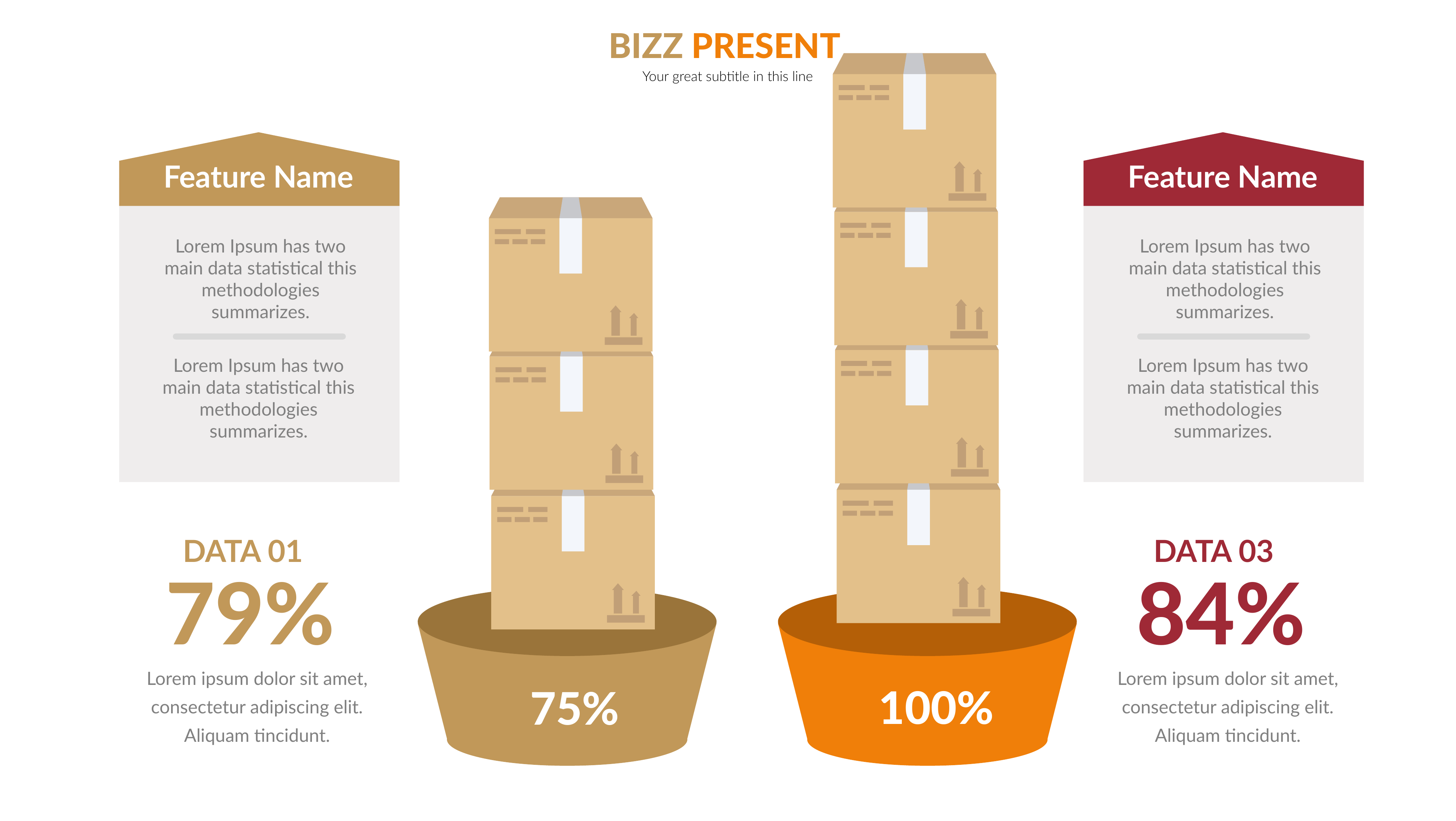

BIZZ PRESENT
Your great subtitle in this line

Feature Name
Lorem Ipsum has two main data statistical this methodologies summarizes.

Lorem Ipsum has two main data statistical this methodologies summarizes.

Feature Name
Lorem Ipsum has two main data statistical this methodologies summarizes.

Lorem Ipsum has two main data statistical this methodologies summarizes.

DATA 01
79%
Lorem ipsum dolor sit amet, consectetur adipiscing elit. Aliquam tincidunt.
DATA 03
84%
Lorem ipsum dolor sit amet, consectetur adipiscing elit. Aliquam tincidunt.

100%
75%